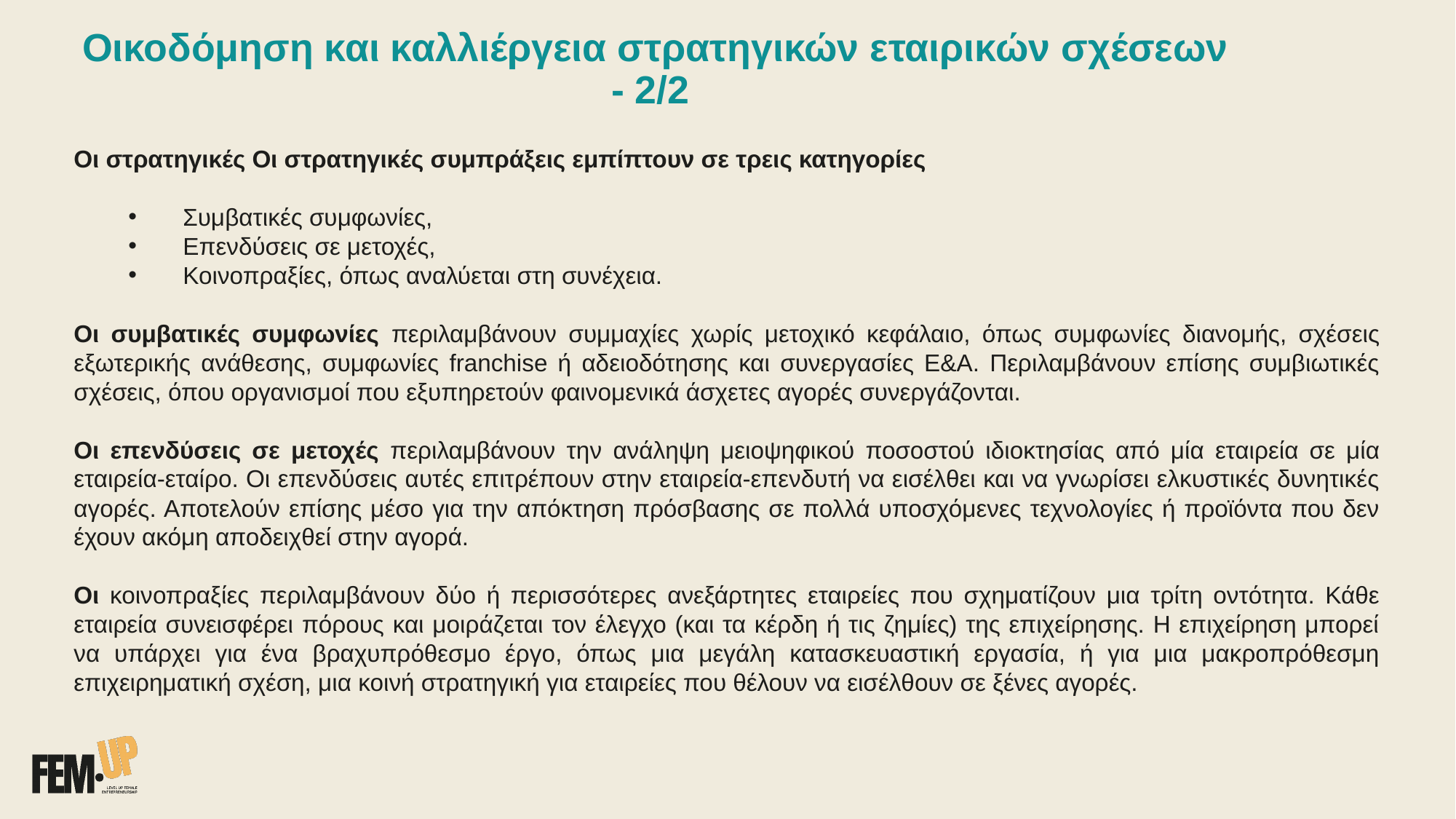

# Οικοδόμηση και καλλιέργεια στρατηγικών εταιρικών σχέσεων - 2/2

Οι στρατηγικές Οι στρατηγικές συμπράξεις εμπίπτουν σε τρεις κατηγορίες

Συμβατικές συμφωνίες,
Επενδύσεις σε μετοχές,
Κοινοπραξίες, όπως αναλύεται στη συνέχεια.

Οι συμβατικές συμφωνίες περιλαμβάνουν συμμαχίες χωρίς μετοχικό κεφάλαιο, όπως συμφωνίες διανομής, σχέσεις εξωτερικής ανάθεσης, συμφωνίες franchise ή αδειοδότησης και συνεργασίες Ε&Α. Περιλαμβάνουν επίσης συμβιωτικές σχέσεις, όπου οργανισμοί που εξυπηρετούν φαινομενικά άσχετες αγορές συνεργάζονται.

Οι επενδύσεις σε μετοχές περιλαμβάνουν την ανάληψη μειοψηφικού ποσοστού ιδιοκτησίας από μία εταιρεία σε μία εταιρεία-εταίρο. Οι επενδύσεις αυτές επιτρέπουν στην εταιρεία-επενδυτή να εισέλθει και να γνωρίσει ελκυστικές δυνητικές αγορές. Αποτελούν επίσης μέσο για την απόκτηση πρόσβασης σε πολλά υποσχόμενες τεχνολογίες ή προϊόντα που δεν έχουν ακόμη αποδειχθεί στην αγορά.

Οι κοινοπραξίες περιλαμβάνουν δύο ή περισσότερες ανεξάρτητες εταιρείες που σχηματίζουν μια τρίτη οντότητα. Κάθε εταιρεία συνεισφέρει πόρους και μοιράζεται τον έλεγχο (και τα κέρδη ή τις ζημίες) της επιχείρησης. Η επιχείρηση μπορεί να υπάρχει για ένα βραχυπρόθεσμο έργο, όπως μια μεγάλη κατασκευαστική εργασία, ή για μια μακροπρόθεσμη επιχειρηματική σχέση, μια κοινή στρατηγική για εταιρείες που θέλουν να εισέλθουν σε ξένες αγορές.